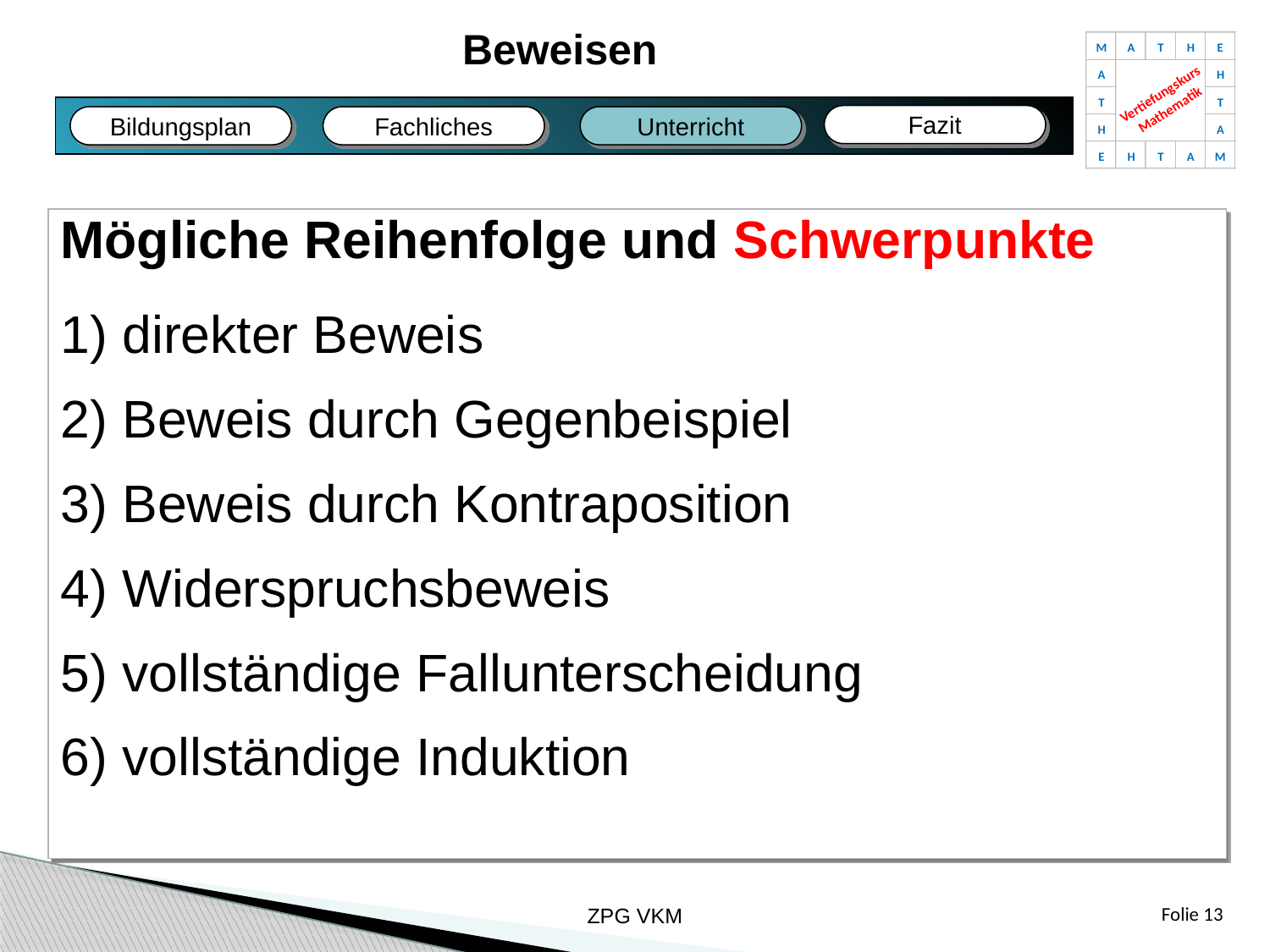

Beweisen

M
A
T
H
E

A
H
Vertiefungskurs
Mathematik

T
T

H
A

E
H
T
A
M

Fazit
Fachliches
Bildungsplan
Unterricht
Fazit
Bildungsplan
Fachliches
Unterricht
Mögliche Reihenfolge und Schwerpunkte
1) direkter Beweis
2) Beweis durch Gegenbeispiel
3) Beweis durch Kontraposition
4) Widerspruchsbeweis
5) vollständige Fallunterscheidung
6) vollständige Induktion

ZPG VKM
Folie 13